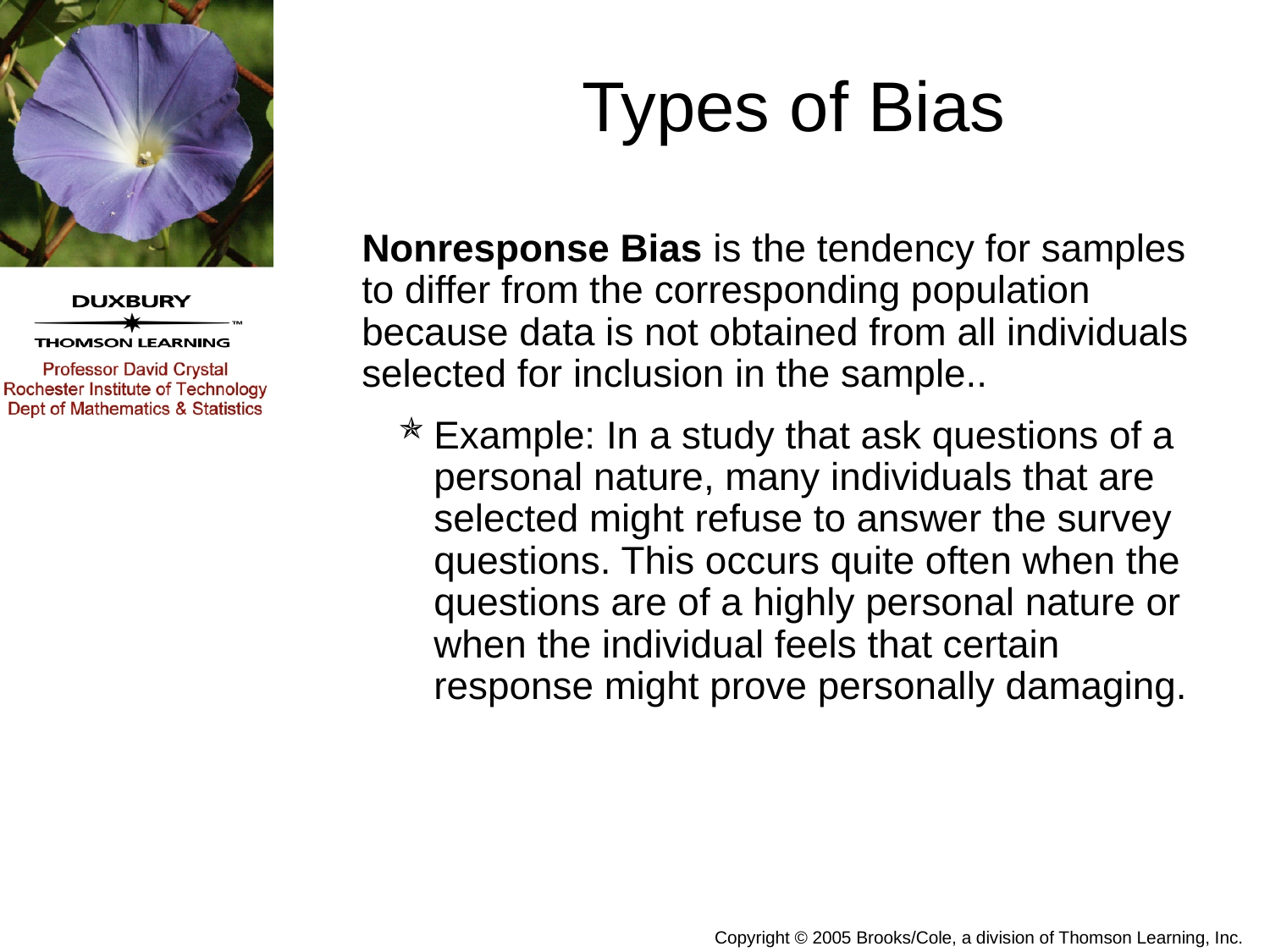

# Types of Bias
Nonresponse Bias is the tendency for samples to differ from the corresponding population because data is not obtained from all individuals selected for inclusion in the sample..
Example: In a study that ask questions of a personal nature, many individuals that are selected might refuse to answer the survey questions. This occurs quite often when the questions are of a highly personal nature or when the individual feels that certain response might prove personally damaging.